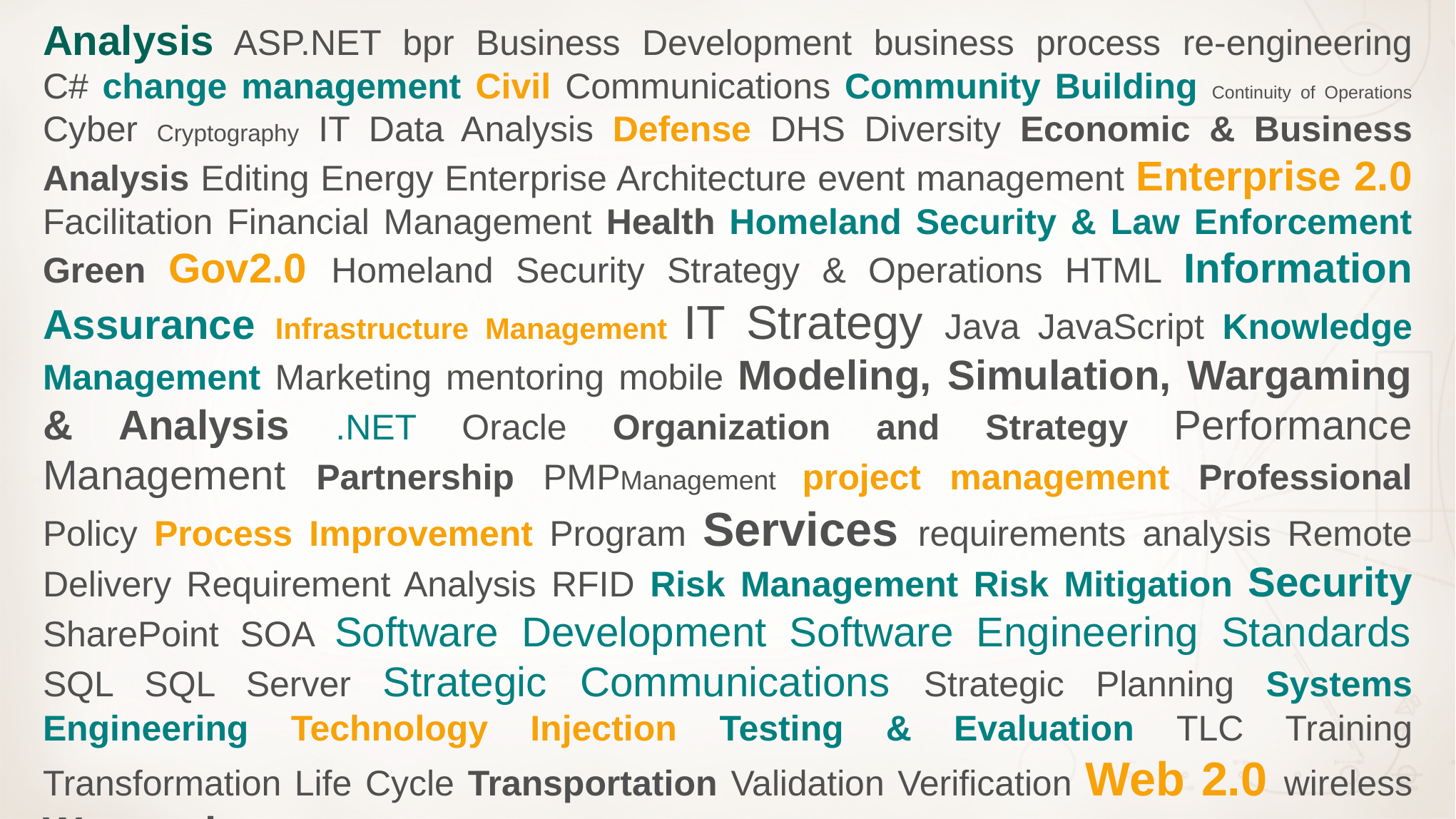

Analysis ASP.NET bpr Business Development business process re-engineering
C# change management Civil Communications Community Building Continuity of Operations Cyber Cryptography IT Data Analysis Defense DHS Diversity Economic & Business Analysis Editing Energy Enterprise Architecture event management Enterprise 2.0 Facilitation Financial Management Health Homeland Security & Law Enforcement Green Gov2.0 Homeland Security Strategy & Operations HTML Information Assurance Infrastructure Management IT Strategy Java JavaScript Knowledge Management Marketing mentoring mobile Modeling, Simulation, Wargaming & Analysis .NET Oracle Organization and Strategy Performance Management Partnership PMPManagement project management Professional
Policy Process Improvement Program Services requirements analysis Remote Delivery Requirement Analysis RFID Risk Management Risk Mitigation Security SharePoint SOA Software Development Software Engineering Standards SQL SQL Server Strategic Communications Strategic Planning Systems Engineering Technology Injection Testing & Evaluation TLC Training Transformation Life Cycle Transportation Validation Verification Web 2.0 wireless Wargaming